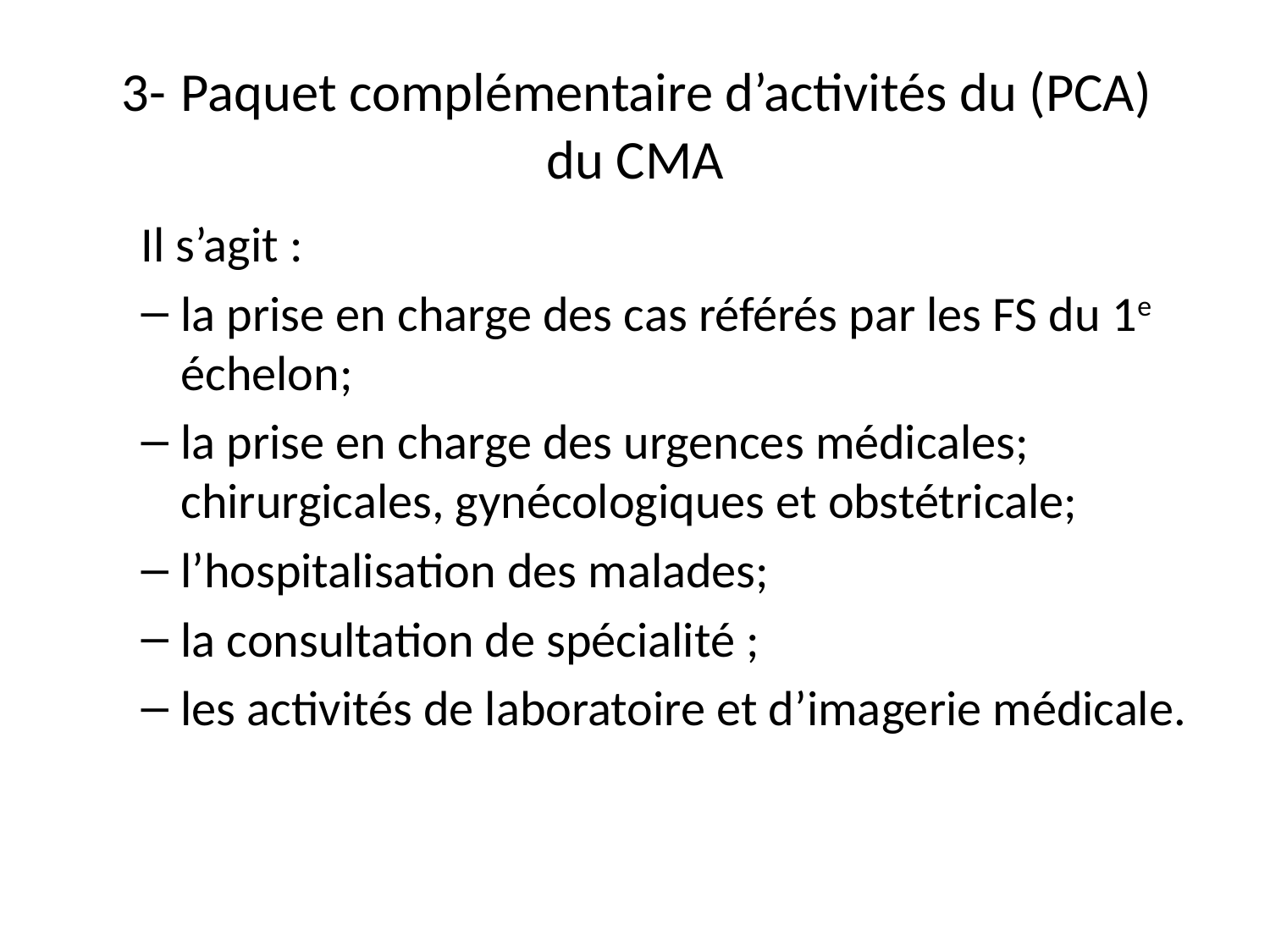

# 3- Paquet complémentaire d’activités du (PCA)  du CMA
Il s’agit :
la prise en charge des cas référés par les FS du 1e échelon;
la prise en charge des urgences médicales; chirurgicales, gynécologiques et obstétricale;
l’hospitalisation des malades;
la consultation de spécialité ;
les activités de laboratoire et d’imagerie médicale.